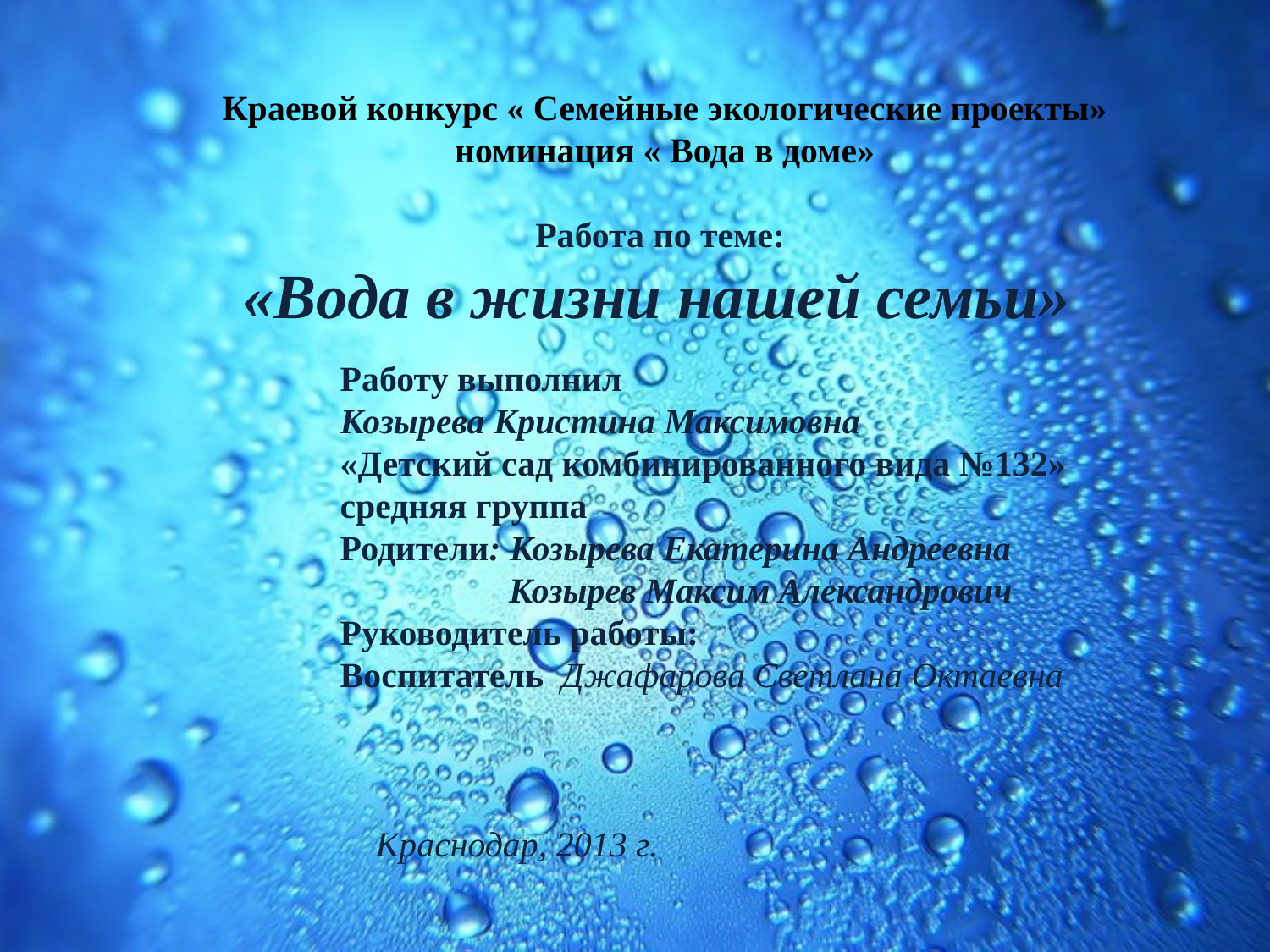

Краевой конкурс « Семейные экологические проекты»
номинация « Вода в доме»

Работа по теме:
«Вода в жизни нашей семьи»
Работу выполнил
Козырева Кристина Максимовна
«Детский сад комбинированного вида №132» средняя группа
Родители: Козырева Екатерина Андреевна
                   Козырев Максим Александрович
Руководитель работы:
Воспитатель  Джафарова Светлана Октаевна

    Краснодар, 2013 г.